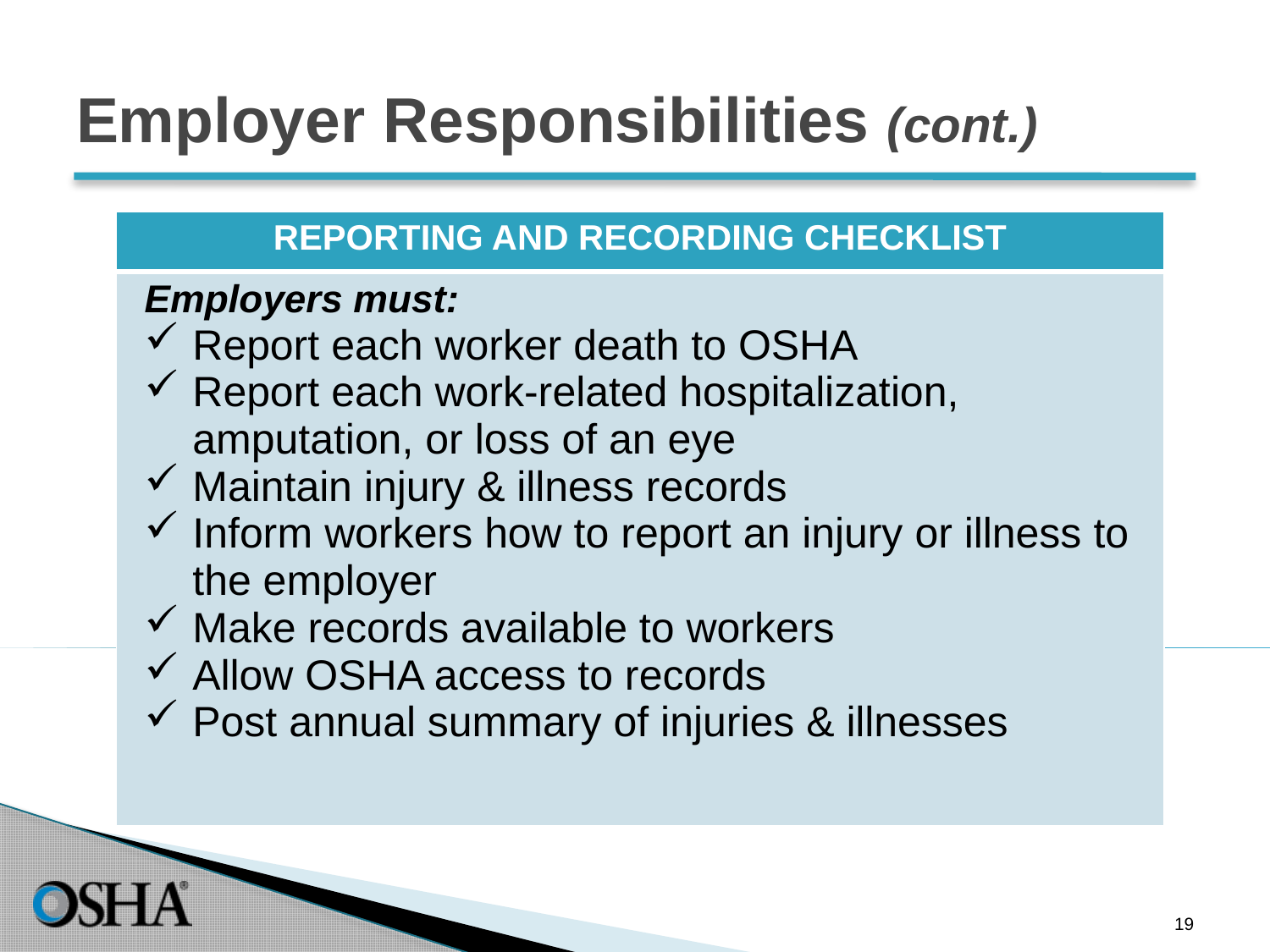

Employer Responsibilities (cont.)
| REPORTING AND RECORDING CHECKLIST |
| --- |
| Employers must: Report each worker death to OSHA Report each work-related hospitalization, amputation, or loss of an eye Maintain injury & illness records Inform workers how to report an injury or illness to the employer Make records available to workers Allow OSHA access to records Post annual summary of injuries & illnesses |
19